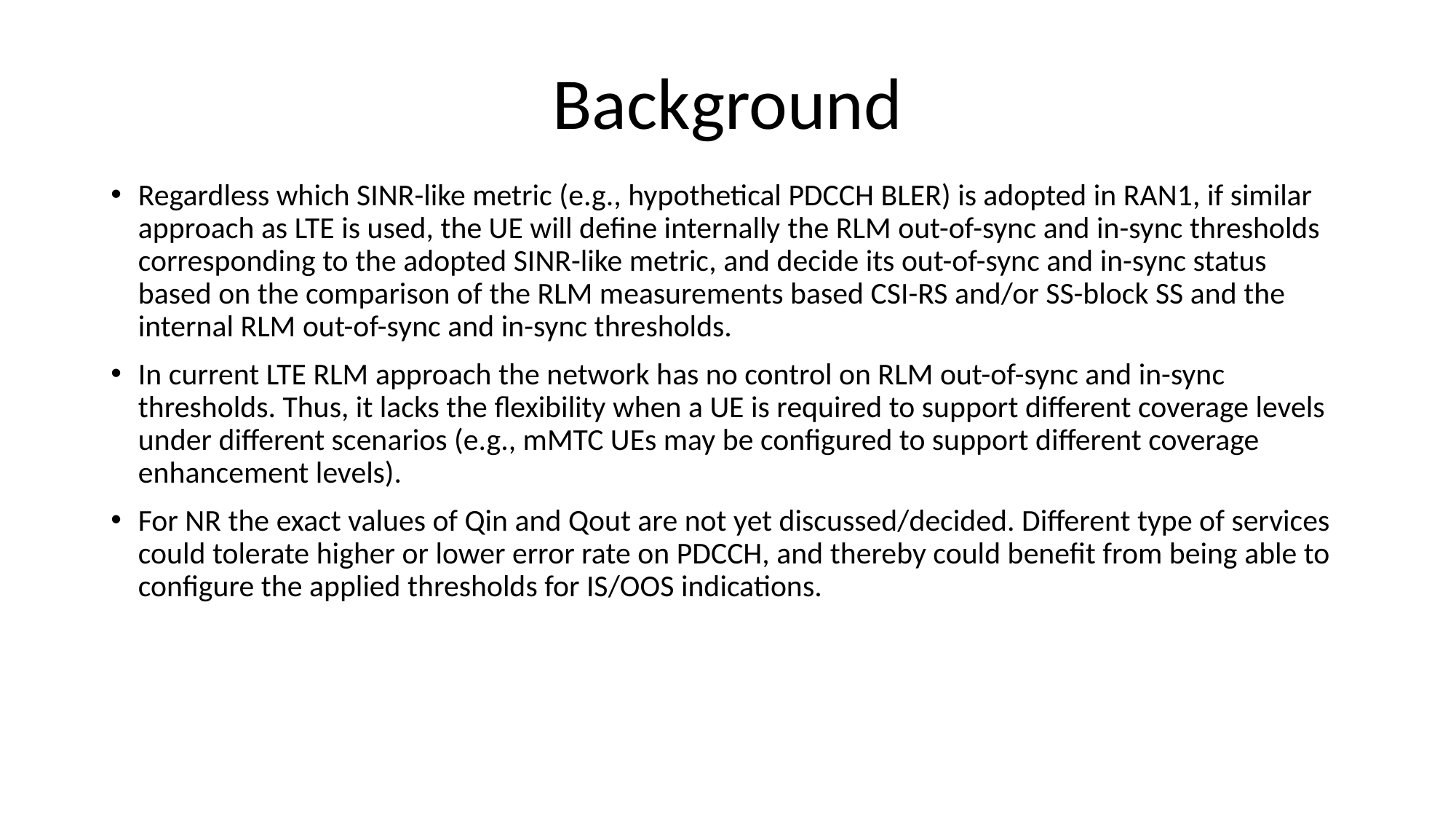

# Background
Regardless which SINR-like metric (e.g., hypothetical PDCCH BLER) is adopted in RAN1, if similar approach as LTE is used, the UE will define internally the RLM out-of-sync and in-sync thresholds corresponding to the adopted SINR-like metric, and decide its out-of-sync and in-sync status based on the comparison of the RLM measurements based CSI-RS and/or SS-block SS and the internal RLM out-of-sync and in-sync thresholds.
In current LTE RLM approach the network has no control on RLM out-of-sync and in-sync thresholds. Thus, it lacks the flexibility when a UE is required to support different coverage levels under different scenarios (e.g., mMTC UEs may be configured to support different coverage enhancement levels).
For NR the exact values of Qin and Qout are not yet discussed/decided. Different type of services could tolerate higher or lower error rate on PDCCH, and thereby could benefit from being able to configure the applied thresholds for IS/OOS indications.